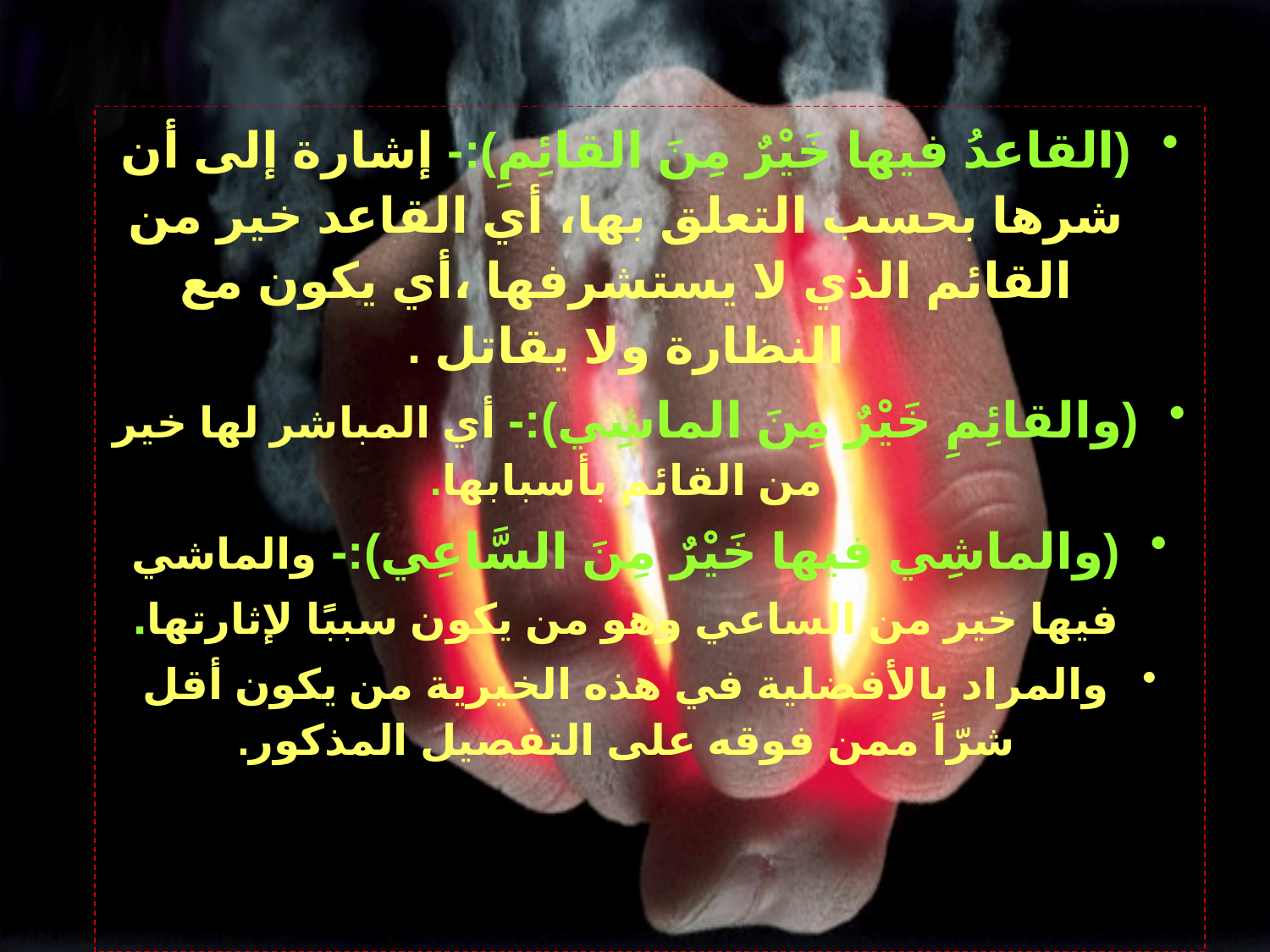

(القاعدُ فيها خَيْرٌ مِنَ القائِمِ):- إشارة إلى أن شرها بحسب التعلق بها، أي القاعد خير من القائم الذي لا يستشرفها ،أي يكون مع النظارة ولا يقاتل .
(والقائِمِ خَيْرٌ مِنَ الماشِي):- أي المباشر لها خير من القائم بأسبابها.
(والماشِي فيها خَيْرٌ مِنَ السَّاعِي):- والماشي فيها خير من الساعي وهو من يكون سببًا لإثارتها.
والمراد بالأفضلية في هذه الخيرية من يكون أقل شرّاً ممن فوقه على التفصيل المذكور.